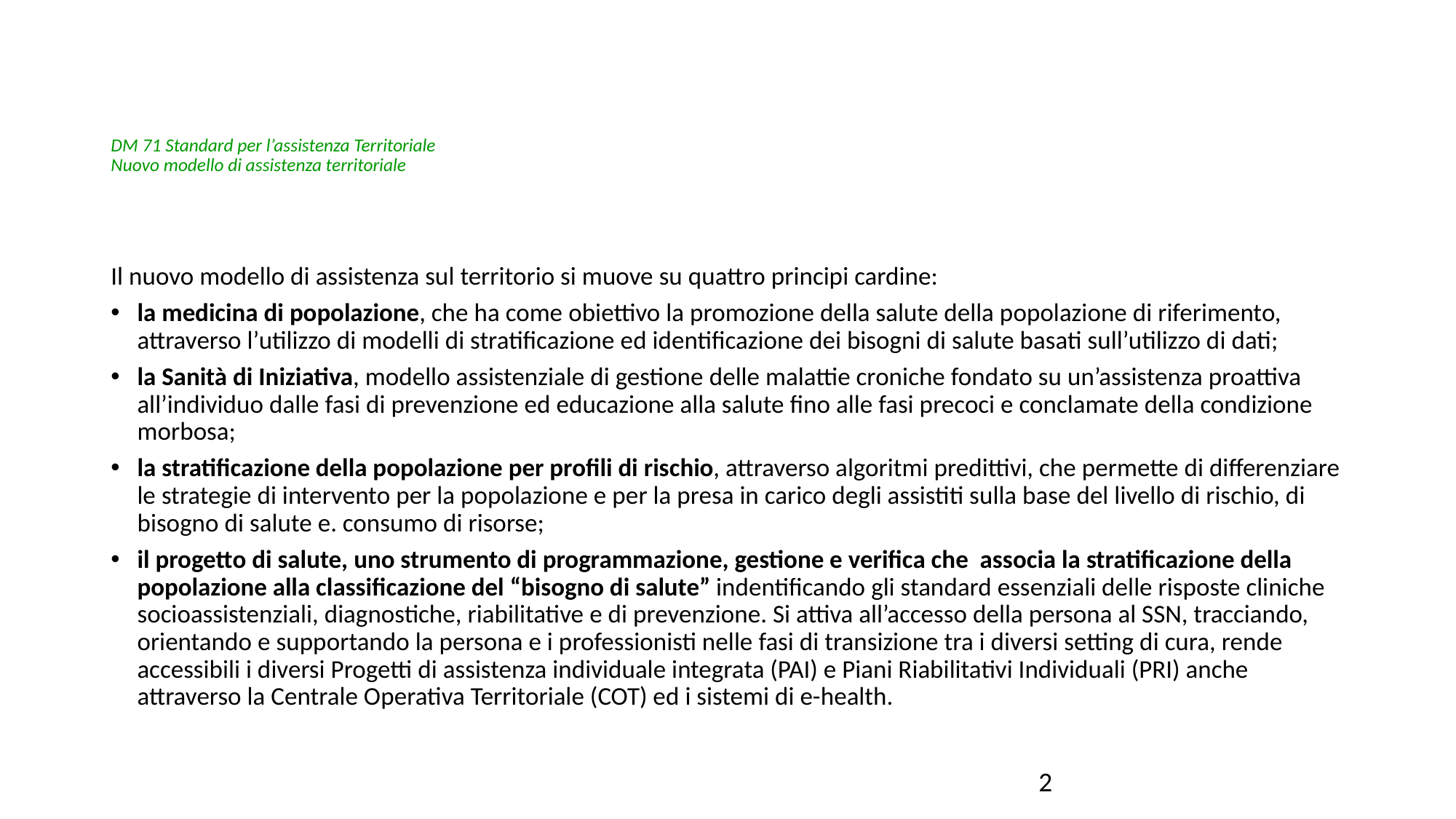

# DM 71 Standard per l’assistenza Territoriale Nuovo modello di assistenza territoriale

Il nuovo modello di assistenza sul territorio si muove su quattro principi cardine:
la medicina di popolazione, che ha come obiettivo la promozione della salute della popolazione di riferimento, attraverso l’utilizzo di modelli di stratificazione ed identificazione dei bisogni di salute basati sull’utilizzo di dati;
la Sanità di Iniziativa, modello assistenziale di gestione delle malattie croniche fondato su un’assistenza proattiva all’individuo dalle fasi di prevenzione ed educazione alla salute fino alle fasi precoci e conclamate della condizione morbosa;
la stratificazione della popolazione per profili di rischio, attraverso algoritmi predittivi, che permette di differenziare le strategie di intervento per la popolazione e per la presa in carico degli assistiti sulla base del livello di rischio, di bisogno di salute e. consumo di risorse;
il progetto di salute, uno strumento di programmazione, gestione e verifica che  associa la stratificazione della popolazione alla classificazione del “bisogno di salute” indentificando gli standard essenziali delle risposte cliniche socioassistenziali, diagnostiche, riabilitative e di prevenzione. Si attiva all’accesso della persona al SSN, tracciando, orientando e supportando la persona e i professionisti nelle fasi di transizione tra i diversi setting di cura, rende accessibili i diversi Progetti di assistenza individuale integrata (PAI) e Piani Riabilitativi Individuali (PRI) anche attraverso la Centrale Operativa Territoriale (COT) ed i sistemi di e-health.
2